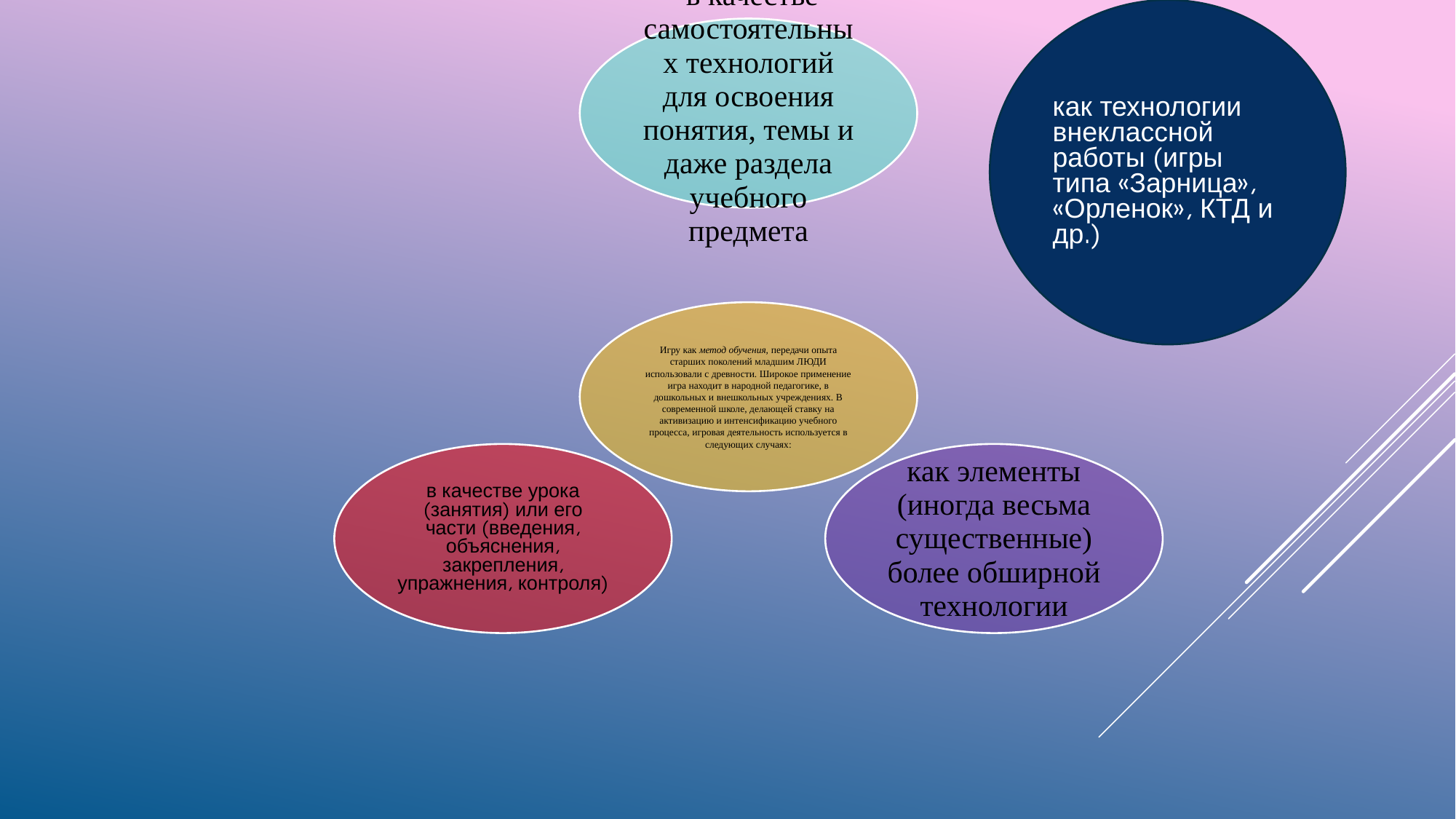

как технологии внеклассной работы (игры типа «Зарница», «Орленок», КТД и др.)
Игру как метод обучения, передачи опыта старших поколений младшим ЛЮДИ использовали с древности. Широкое применение игра находит в народной педагогике, в дошкольных и внешкольных учреждениях. В современной школе, делающей ставку на активизацию и интенсификацию учебного процесса, игровая деятельность используется в следующих случаях:
 в качестве самостоятельных технологий для освоения понятия, темы и даже раздела учебного предмета
как элементы (иногда весьма существенные) более обширной технологии
в качестве урока (занятия) или его части (введения, объяснения, закрепления, упражнения, контроля)